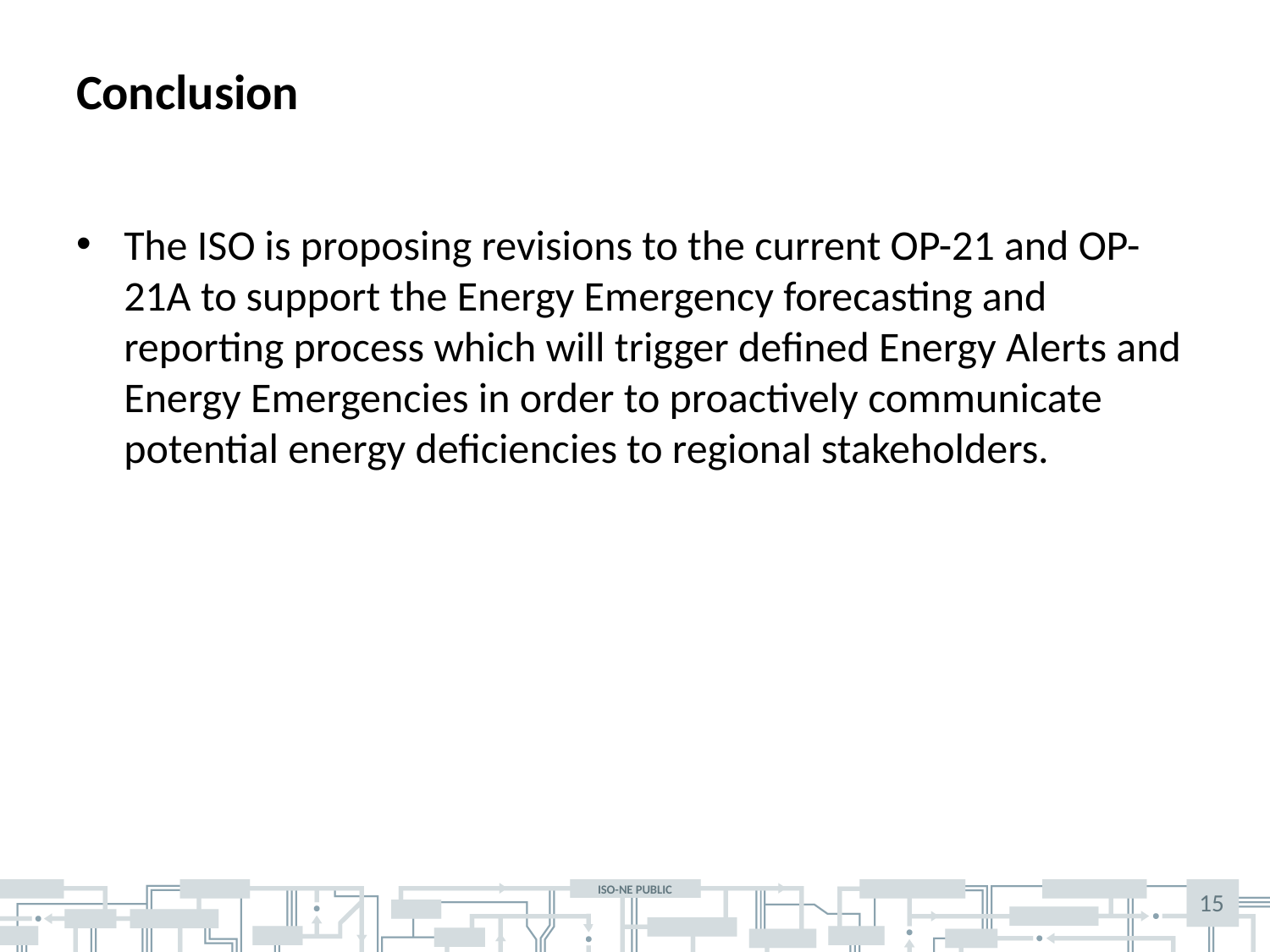

# Conclusion
The ISO is proposing revisions to the current OP-21 and OP-21A to support the Energy Emergency forecasting and reporting process which will trigger defined Energy Alerts and Energy Emergencies in order to proactively communicate potential energy deficiencies to regional stakeholders.
15